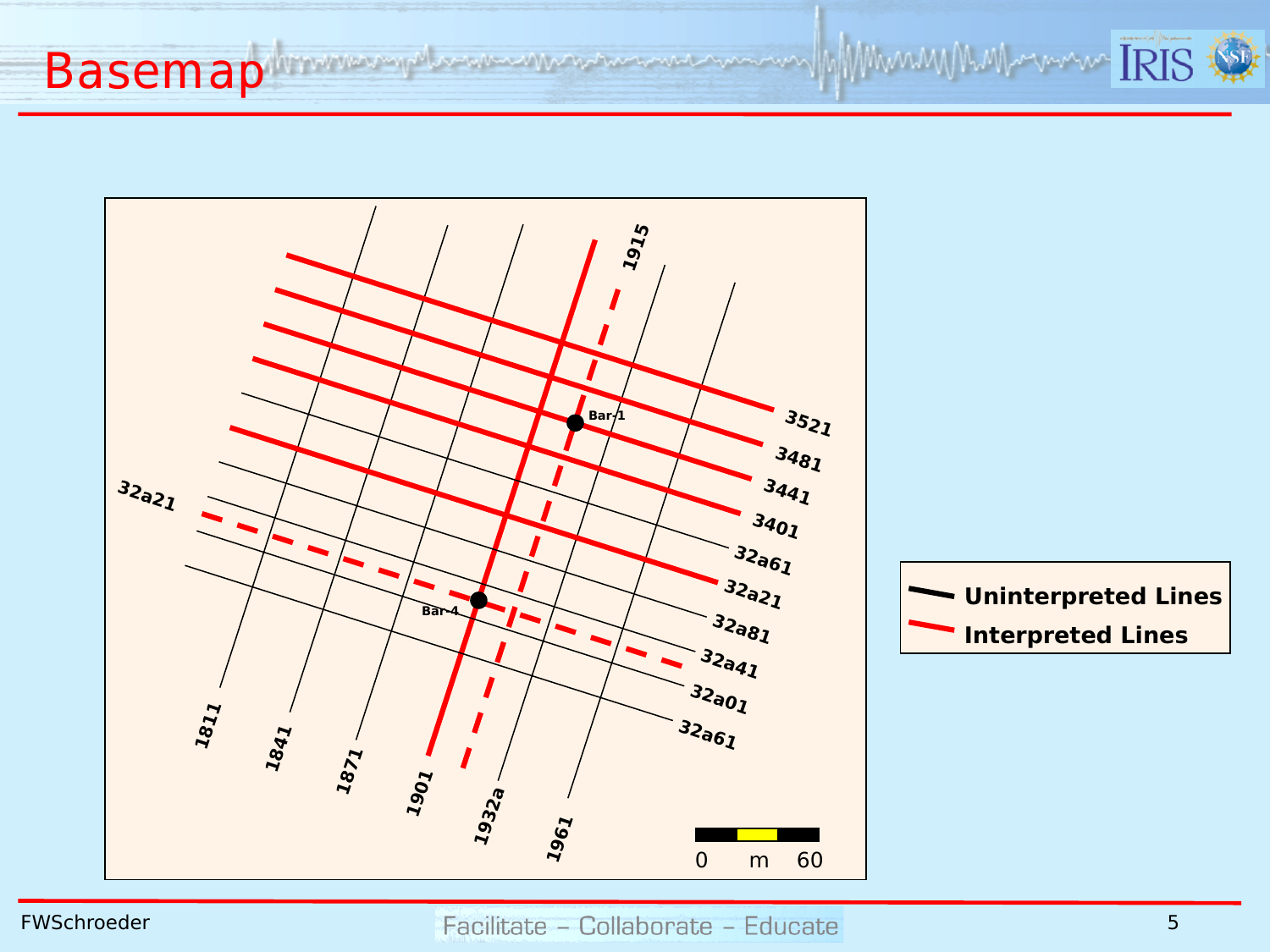

# Basemap

1915

Bar-1
3521

3481

3441
32a21

3401

32a61

32a21

Bar-4
32a81
32a41
32a01
1811
32a61
1841
1871
1901
1932a
1961

0      m    60

Uninterpreted Lines
Interpreted Lines